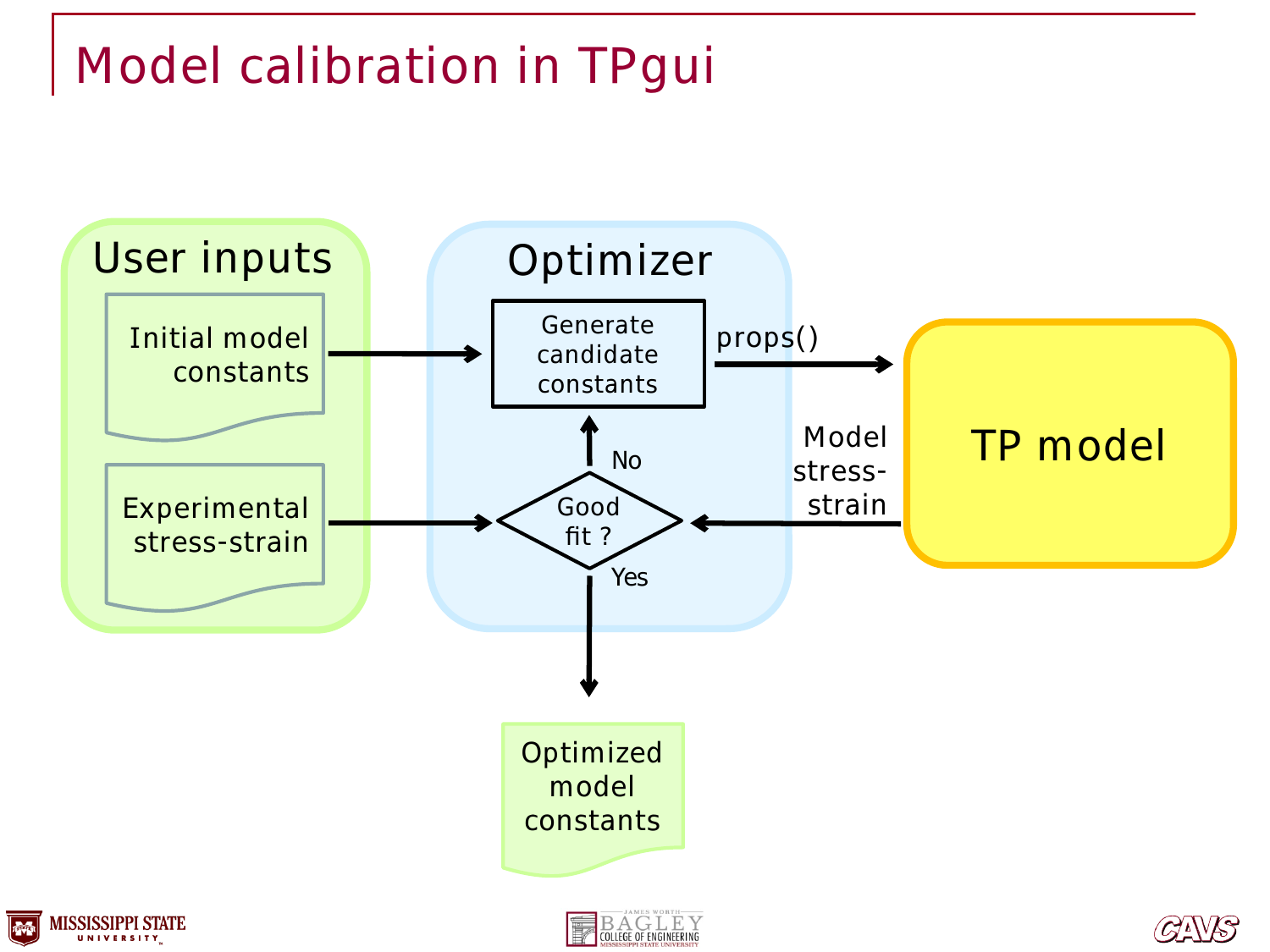

Model calibration in TPgui

User inputs

Optimizer
Initial model constants
Generate candidate constants
props()
TP model
Model stress-
strain
No
Experimental stress-strain
Good
fit ?
Yes
Optimized
model constants